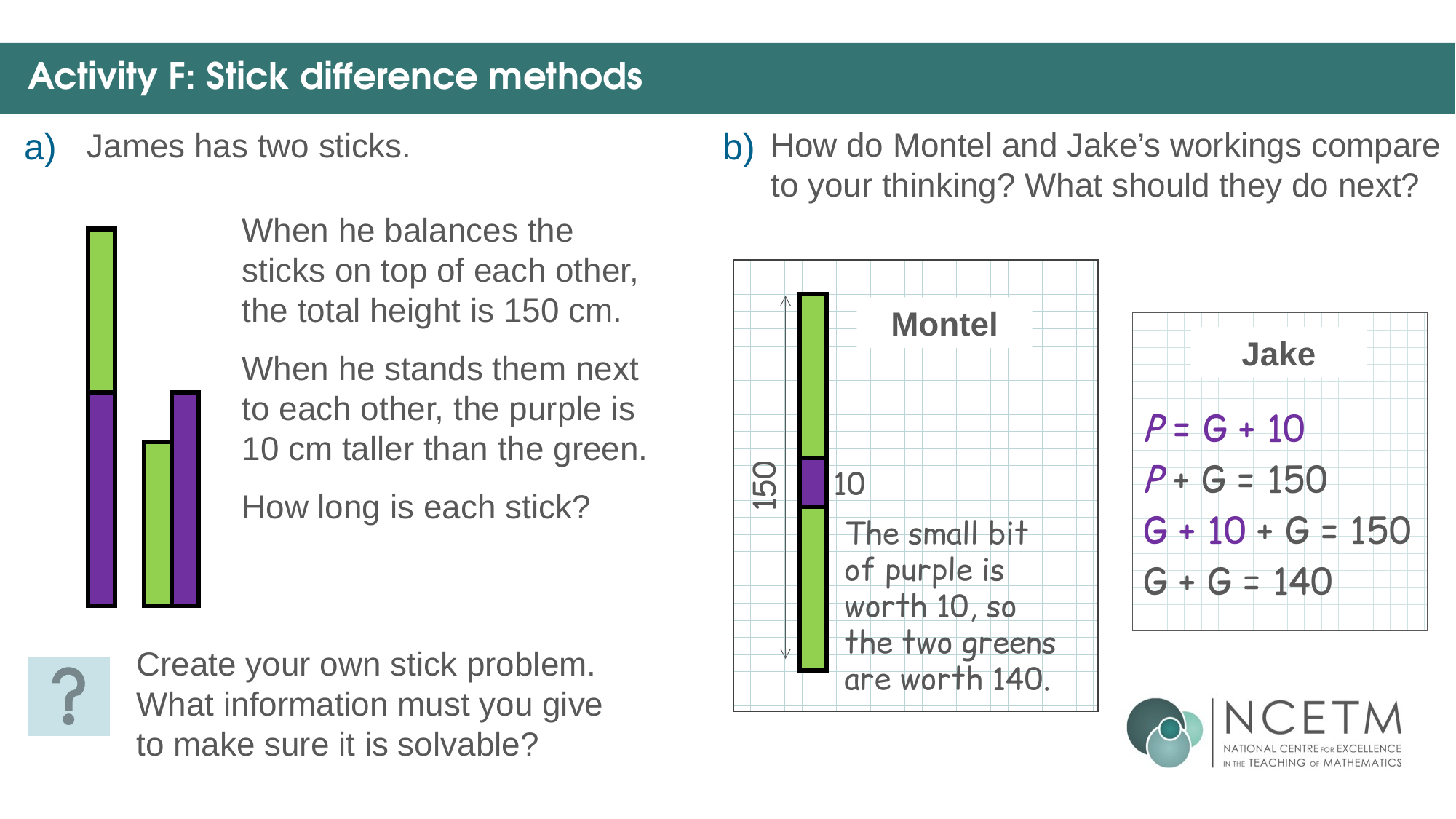

Activity F: Stick difference methods

a)
James has two sticks.
b)
How do Montel and Jake’s workings compare to your thinking? What should they do next?
When he balances the sticks on top of each other, the total height is 150 cm.
When he stands them next to each other, the purple is 10 cm taller than the green.
How long is each stick?

Montel

Jake
P = G + 10
P + G = 150
G + 10 + G = 150
G + G = 140

10
150

The small bit of purple is worth 10, so the two greens are worth 140.
Create your own stick problem. What information must you give to make sure it is solvable?